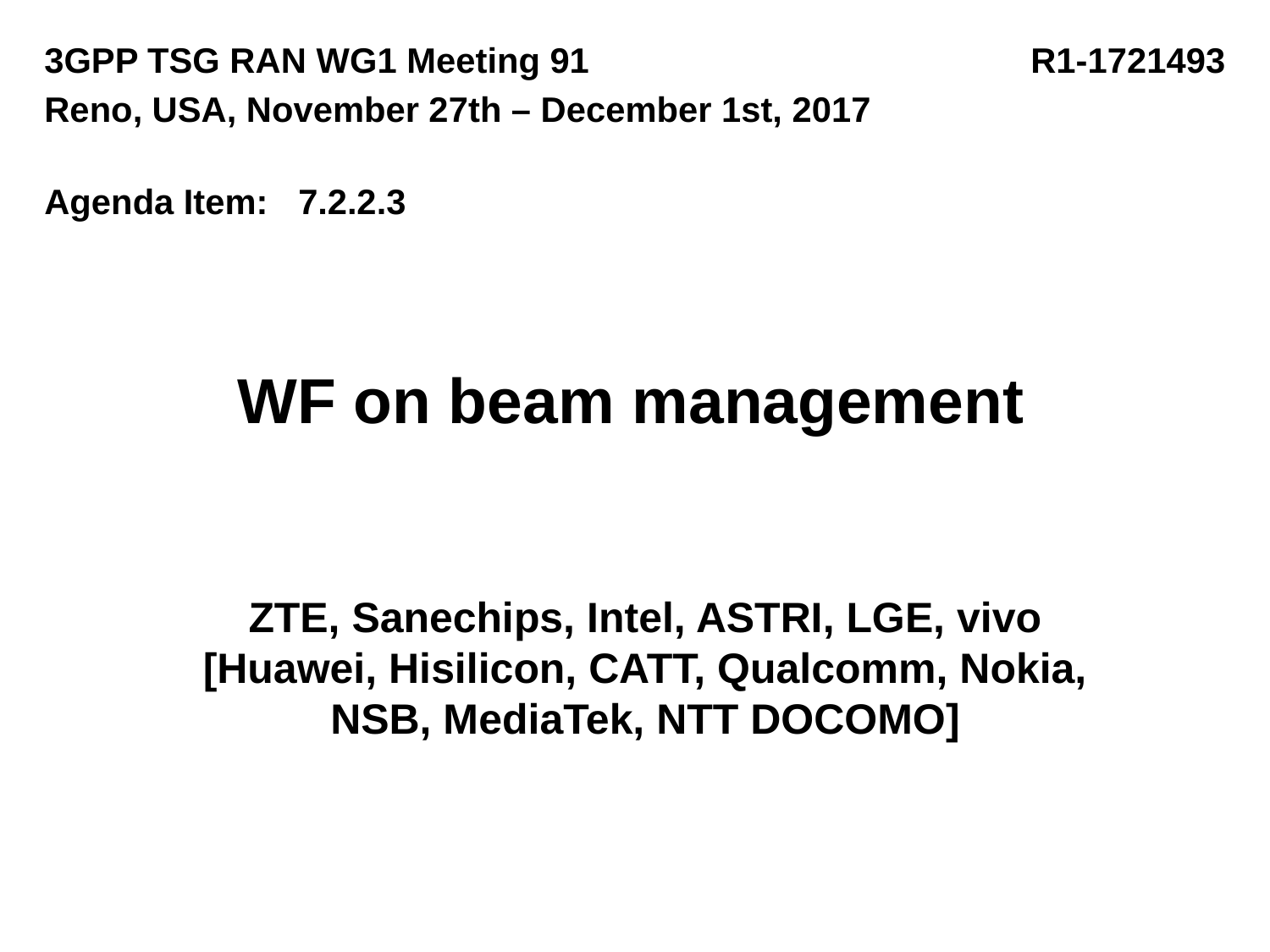

3GPP TSG RAN WG1 Meeting 91 			          R1-1721493
Reno, USA, November 27th – December 1st, 2017

Agenda Item:	7.2.2.3

# WF on beam management
ZTE, Sanechips, Intel, ASTRI, LGE, vivo [Huawei, Hisilicon, CATT, Qualcomm, Nokia, NSB, MediaTek, NTT DOCOMO]